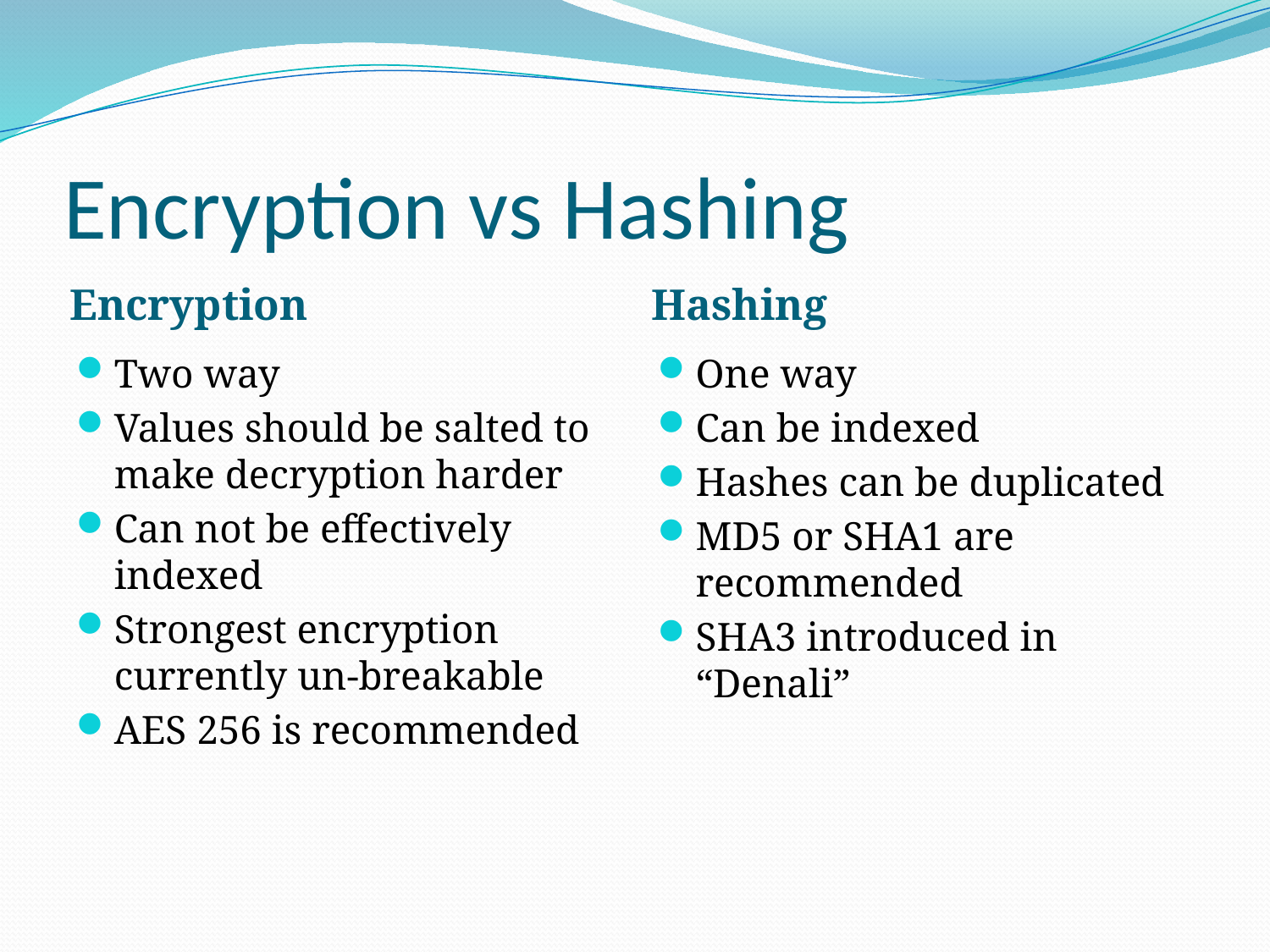

# Encryption vs Hashing
Encryption
Hashing
Two way
Values should be salted to make decryption harder
Can not be effectively indexed
Strongest encryption currently un-breakable
AES 256 is recommended
One way
Can be indexed
Hashes can be duplicated
MD5 or SHA1 are recommended
SHA3 introduced in “Denali”